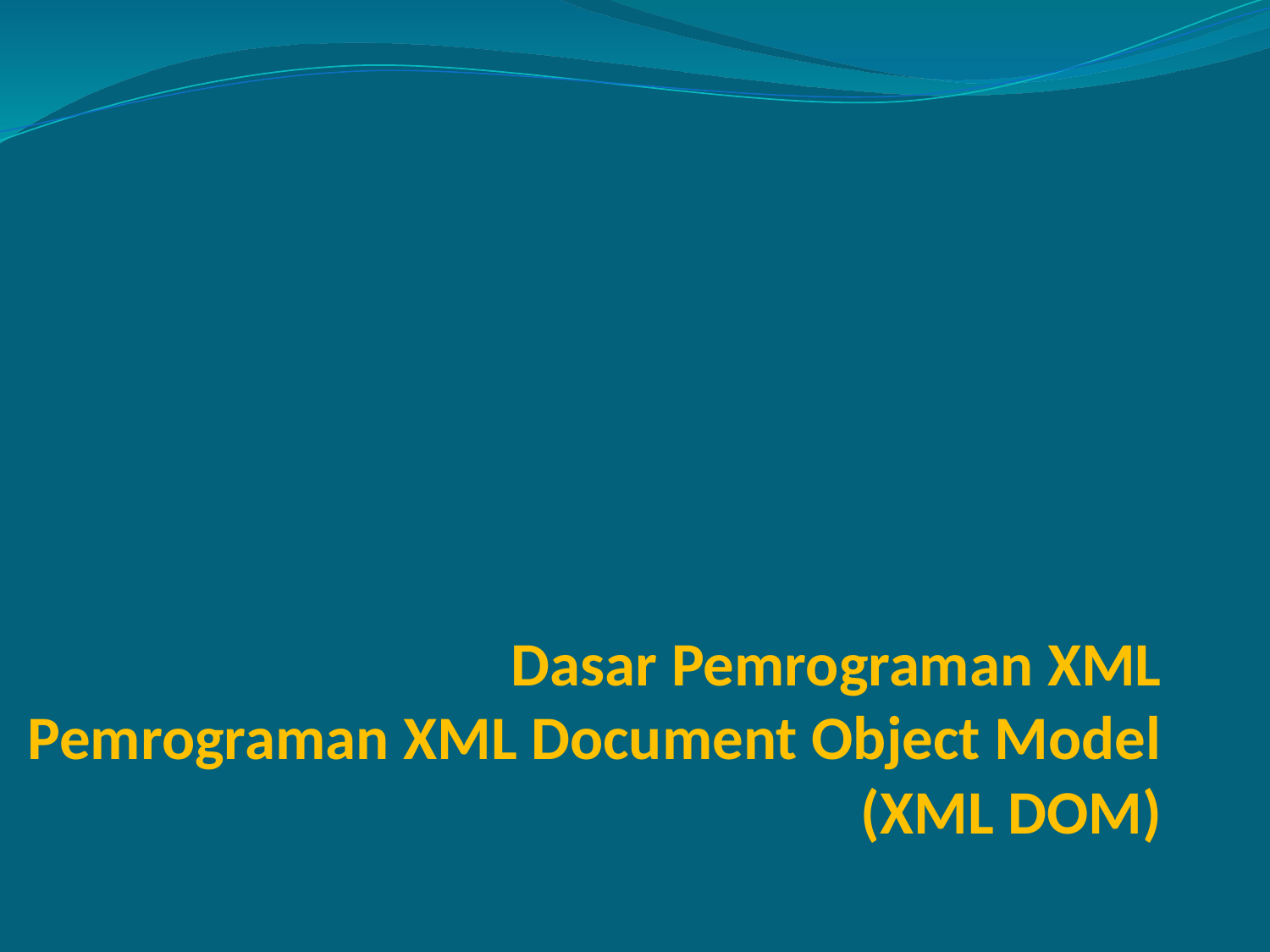

# Dasar Pemrograman XML Pemrograman XML Document Object Model (XML DOM)